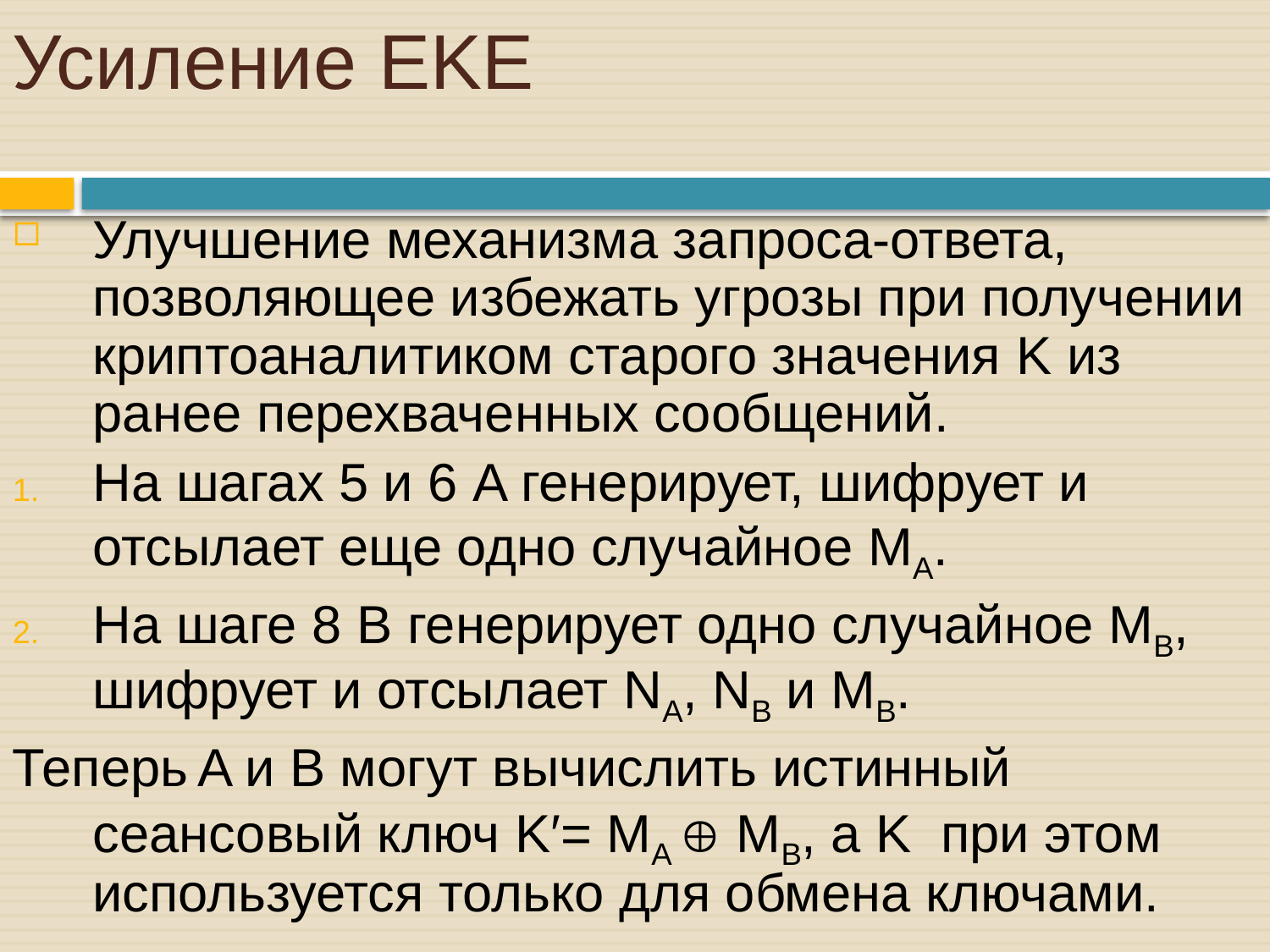

# Усиление EKE
Улучшение механизма запроса-ответа, позволяющее избежать угрозы при получении криптоаналитиком старого значения K из ранее перехваченных сообщений.
На шагах 5 и 6 A генерирует, шифрует и отсылает еще одно случайное MA.
На шаге 8 B генерирует одно случайное MB, шифрует и отсылает NA, NB и MB.
Теперь A и B могут вычислить истинный сеансовый ключ K′= MA ⊕ MB, а K  при этом используется только для обмена ключами.